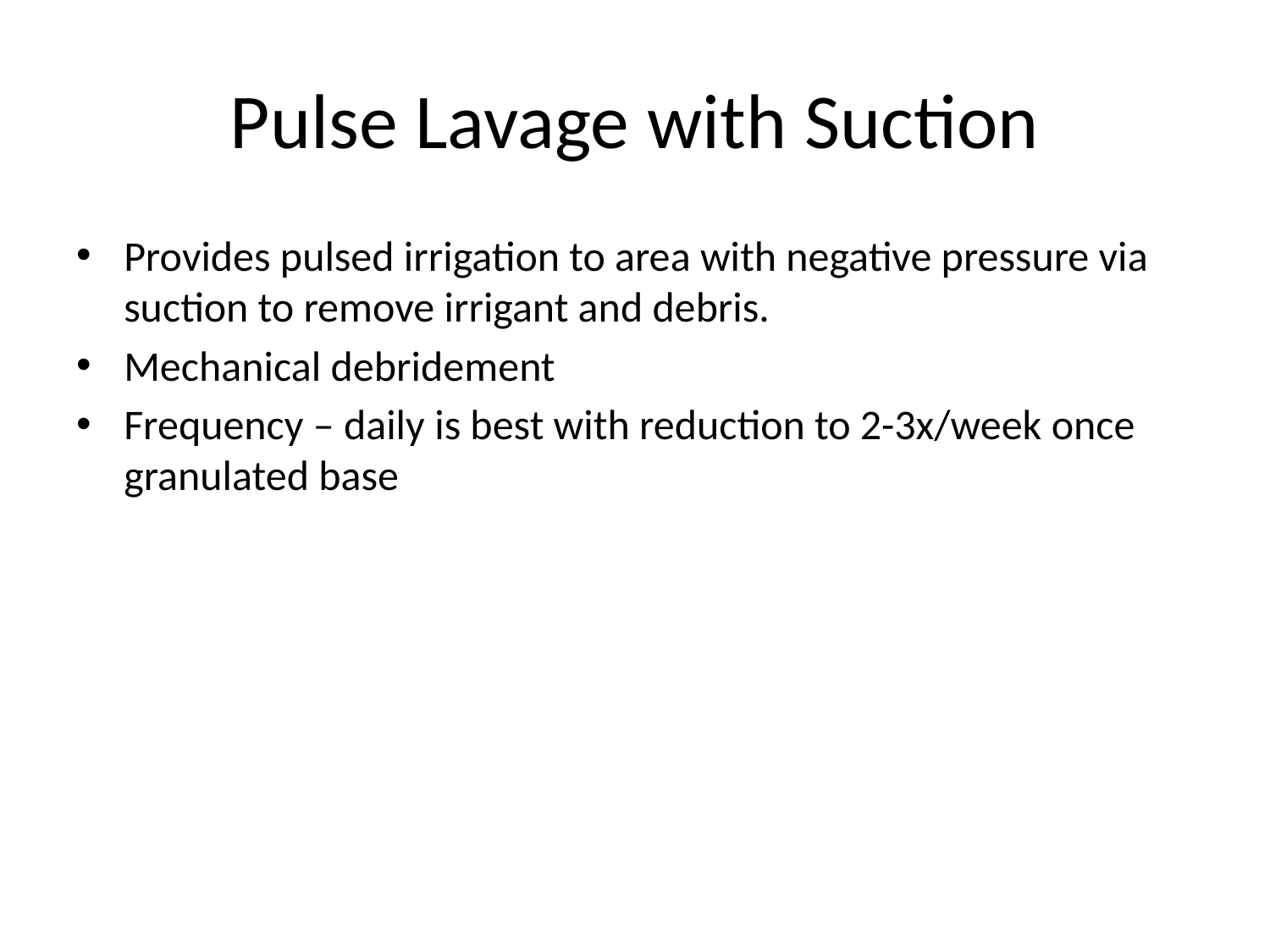

# Pulse Lavage with Suction
Provides pulsed irrigation to area with negative pressure via suction to remove irrigant and debris.
Mechanical debridement
Frequency – daily is best with reduction to 2-3x/week once granulated base